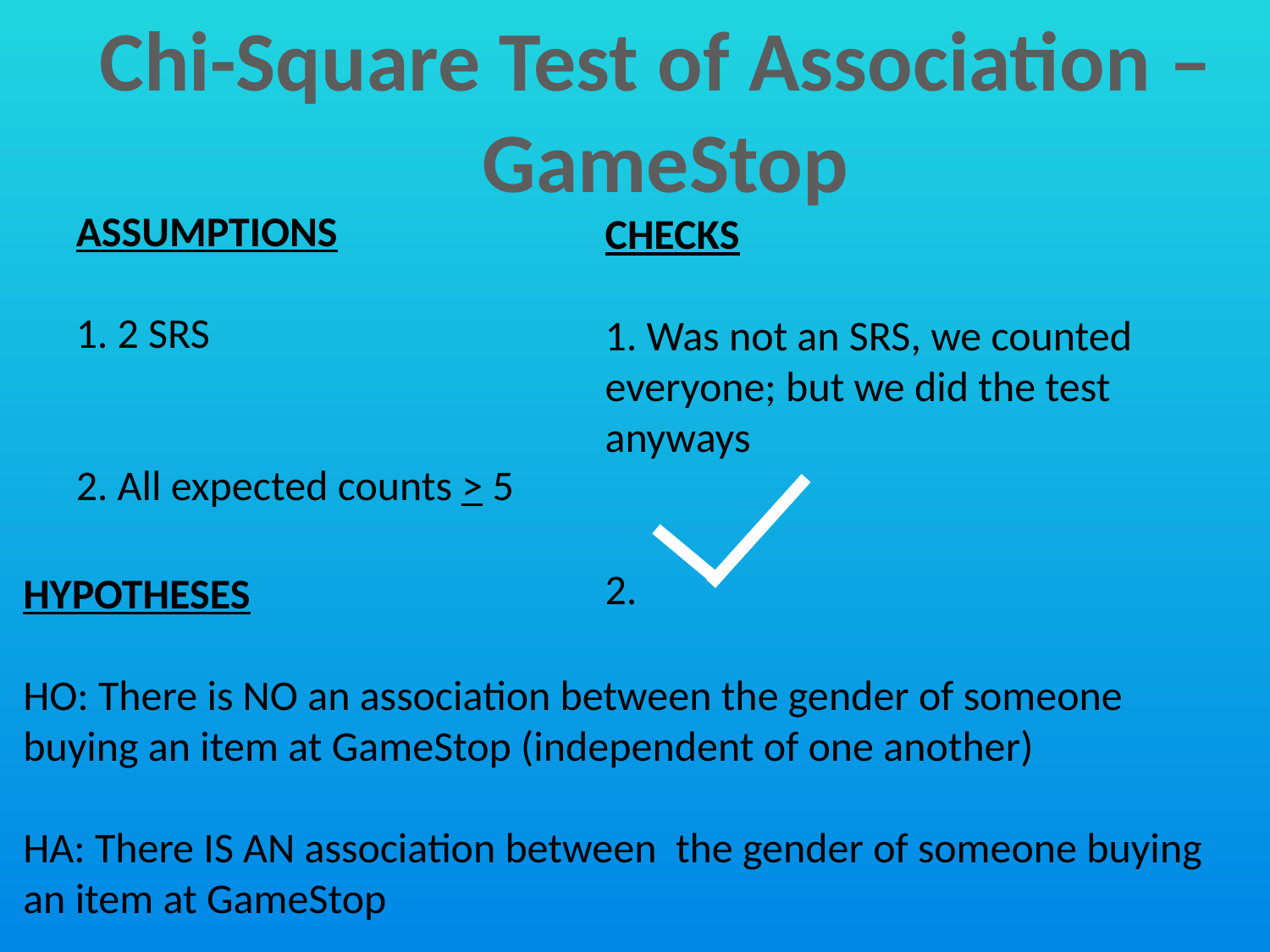

Chi-Square Test of Association –
 GameStop
ASSUMPTIONS
1. 2 SRS

2. All expected counts > 5
CHECKS
1. Was not an SRS, we counted everyone; but we did the test anyways

2.
HYPOTHESES
HO: There is NO an association between the gender of someone buying an item at GameStop (independent of one another)

HA: There IS AN association between  the gender of someone buying an item at GameStop